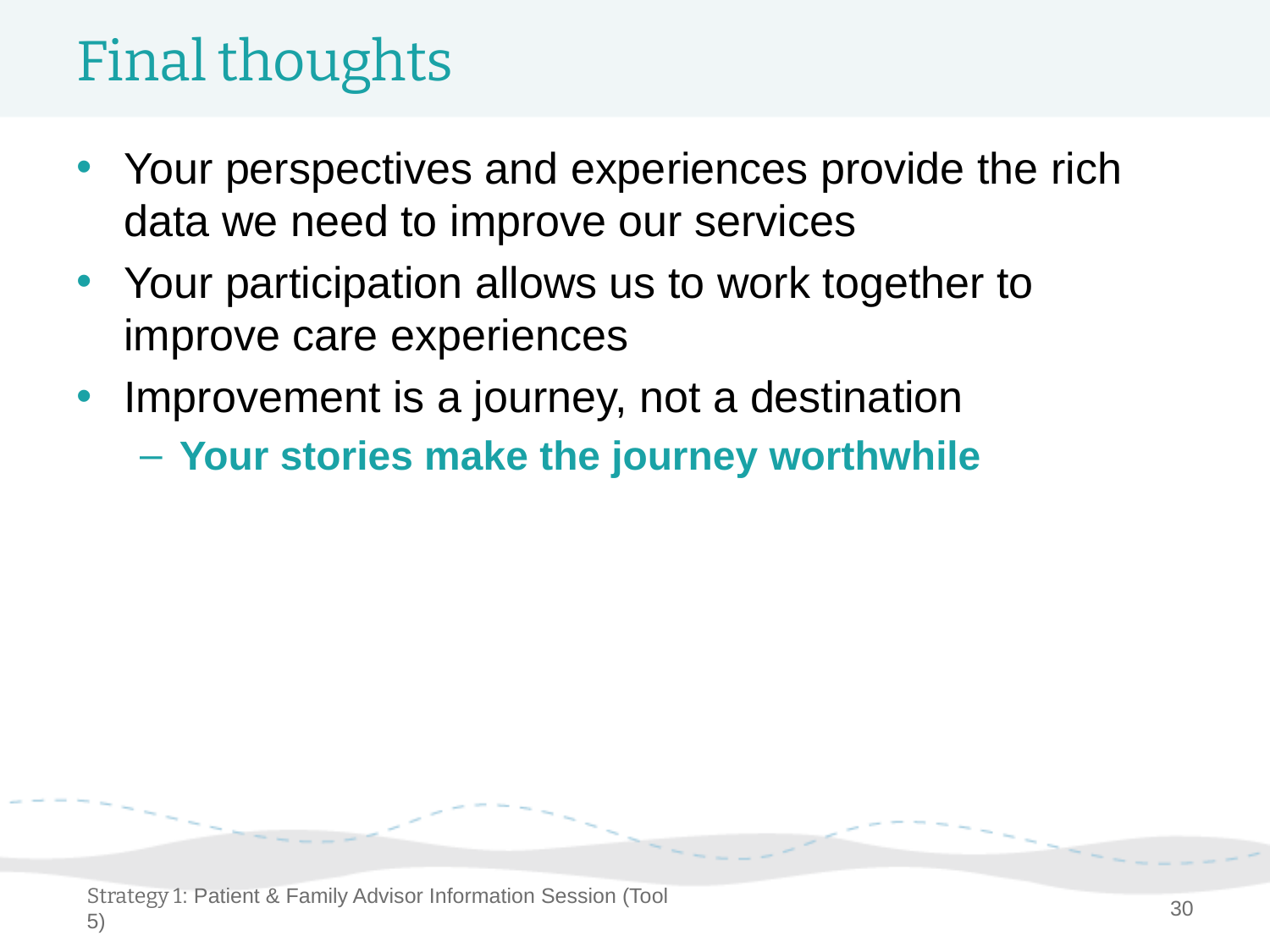

# Final thoughts
Your perspectives and experiences provide the rich data we need to improve our services
Your participation allows us to work together to improve care experiences
Improvement is a journey, not a destination
Your stories make the journey worthwhile
Strategy 1: Patient & Family Advisor Information Session (Tool 5)
30